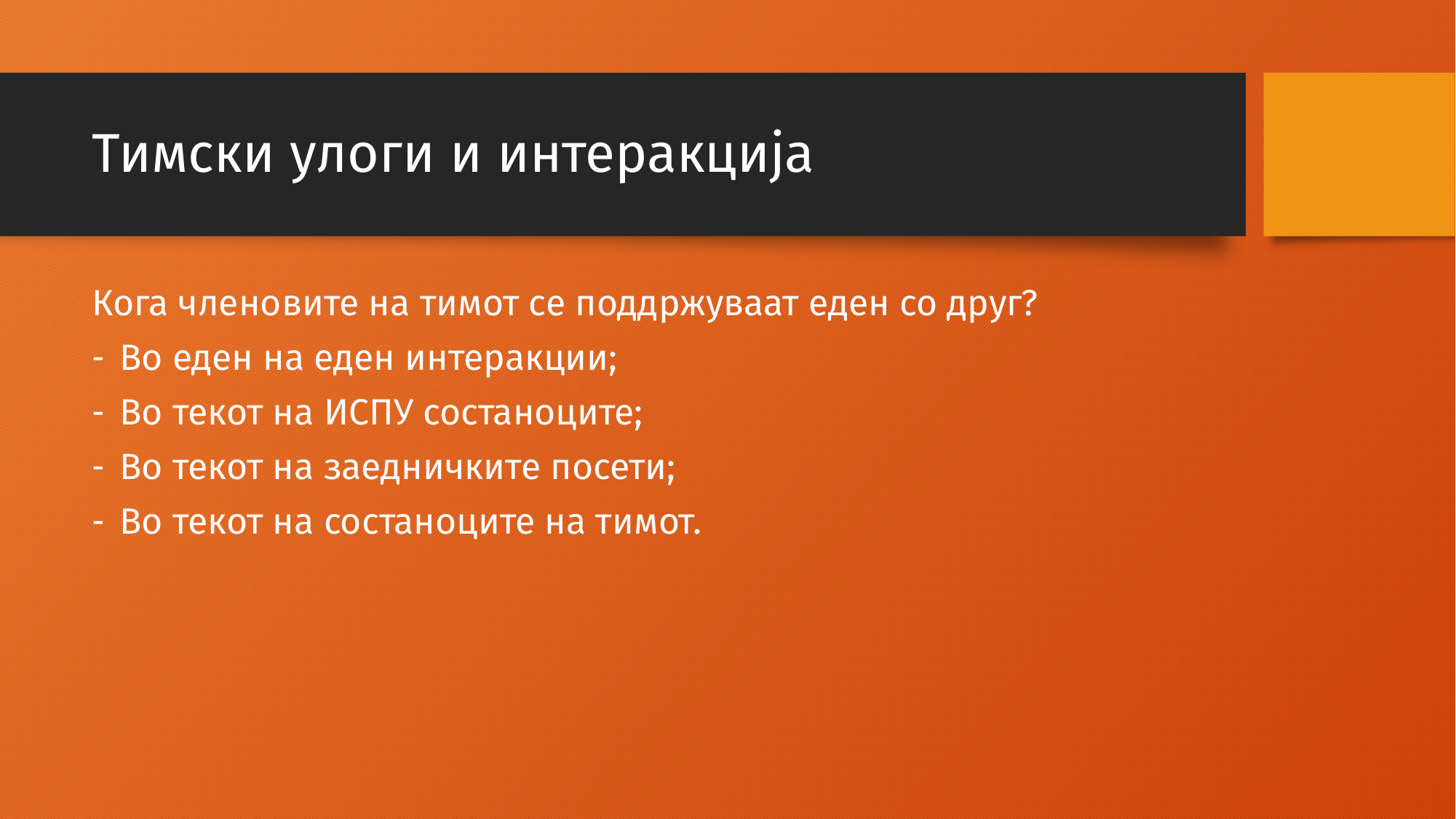

# Тимски улоги и интеракција
Кога членовите на тимот се поддржуваат еден со друг?
Во еден на еден интеракции;
Во текот на ИСПУ состаноците;
Во текот на заедничките посети;
Во текот на состаноците на тимот.